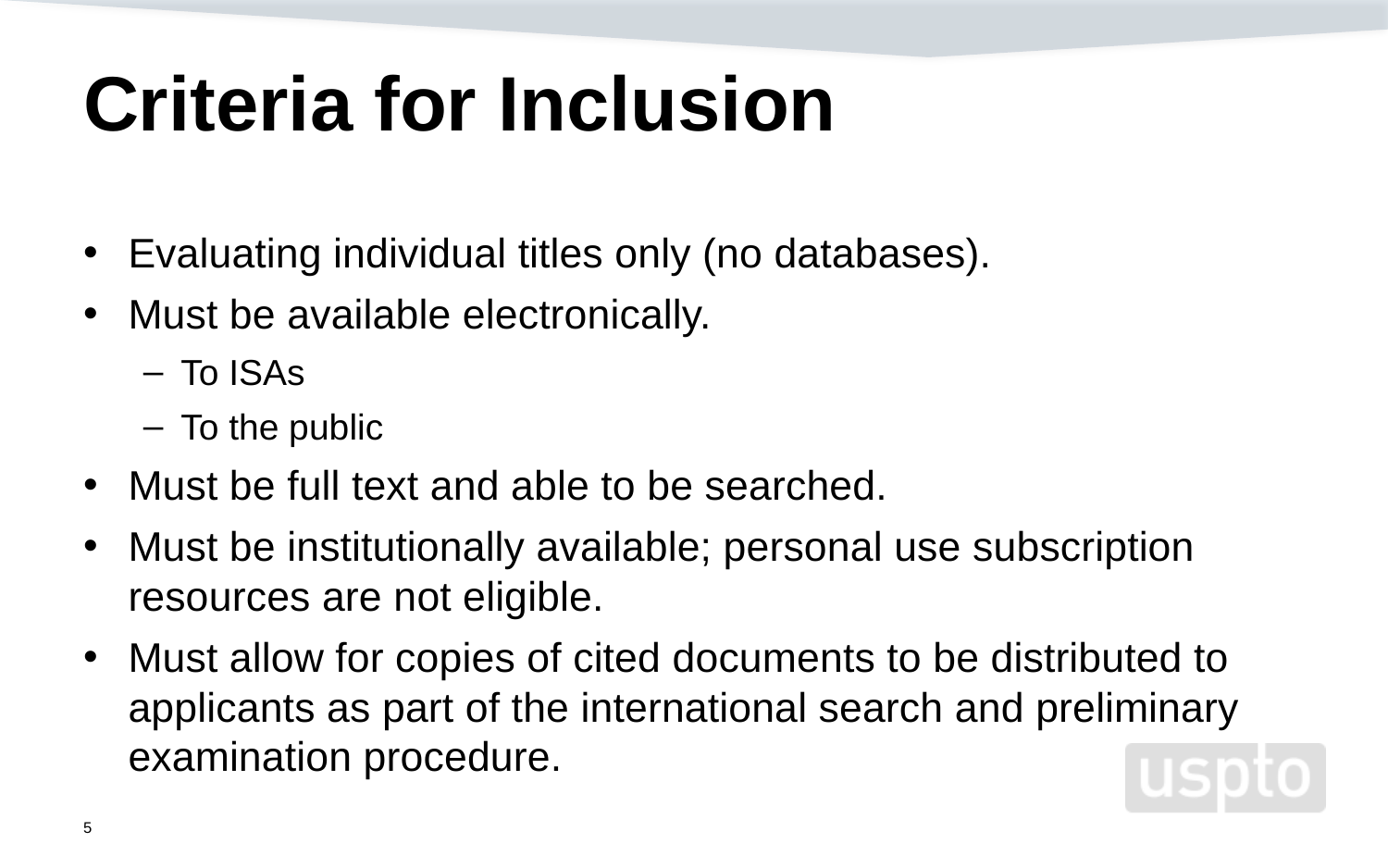

# Criteria for Inclusion
Evaluating individual titles only (no databases).
Must be available electronically.
To ISAs
To the public
Must be full text and able to be searched.
Must be institutionally available; personal use subscription resources are not eligible.
Must allow for copies of cited documents to be distributed to applicants as part of the international search and preliminary examination procedure.
5